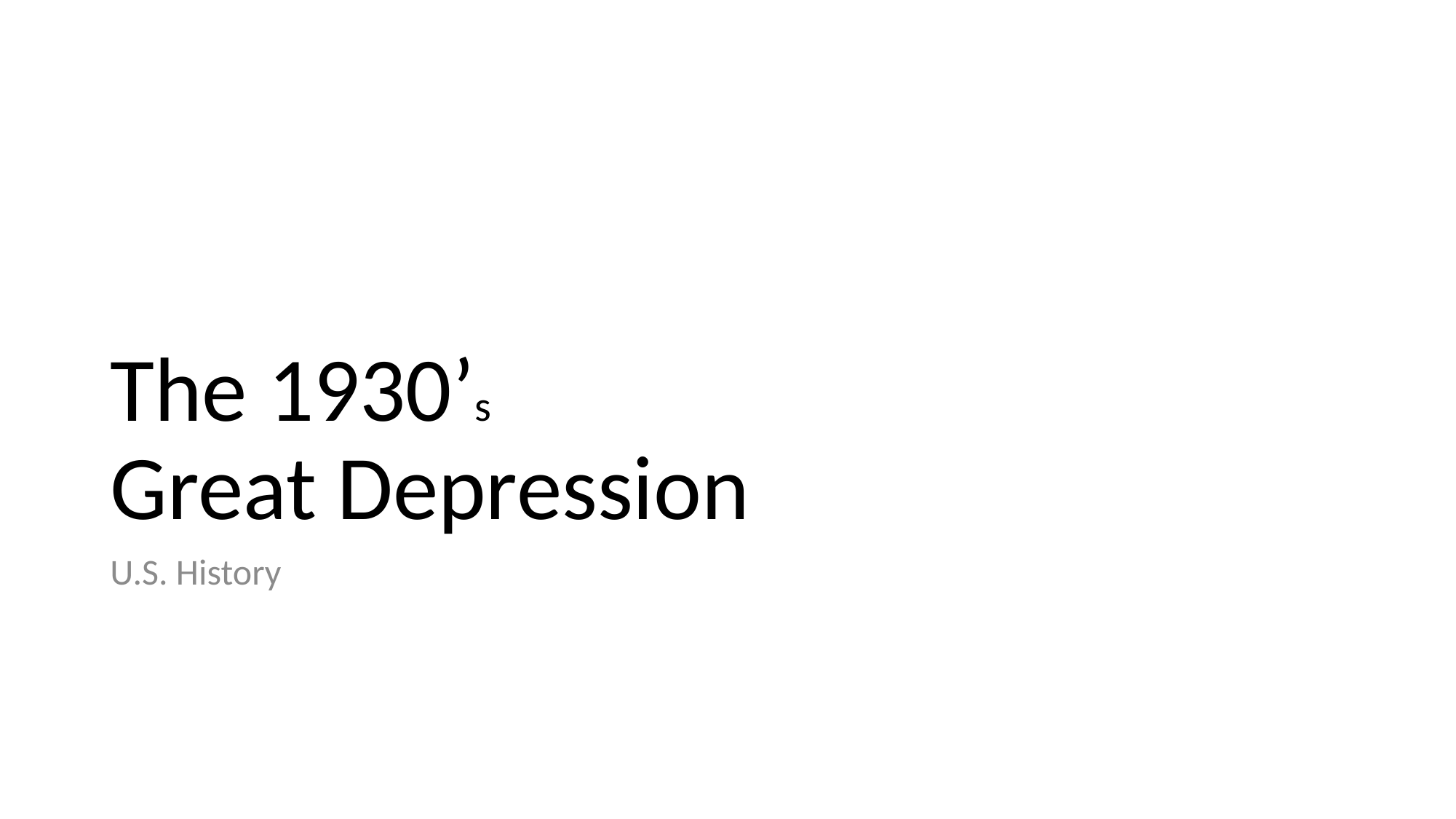

# The 1930’s Great Depression
U.S. History